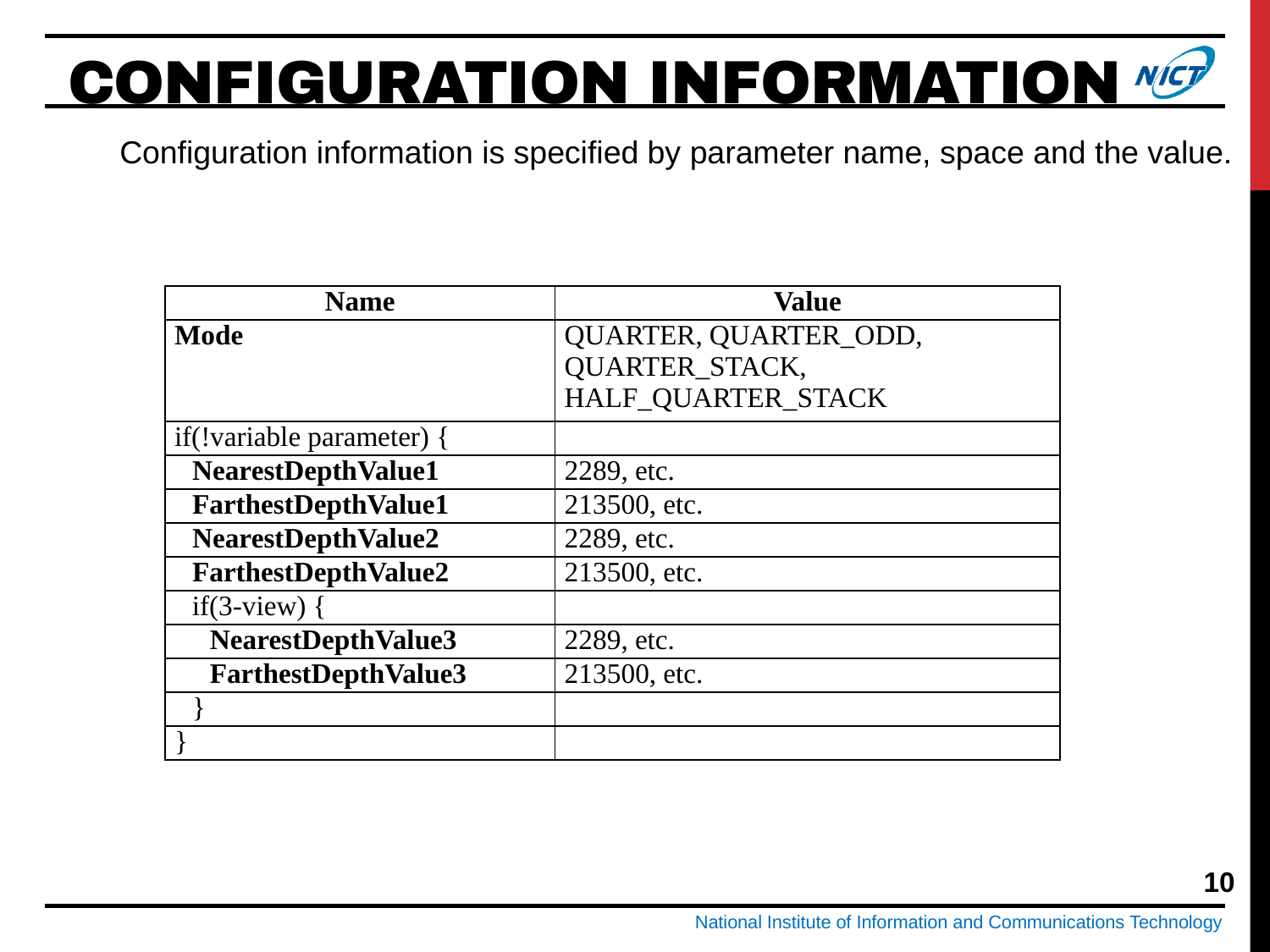

Configuration information

Configuration information is specified by parameter name, space and the value.
| Name | Value |
| --- | --- |
| Mode | QUARTER, QUARTER\_ODD, QUARTER\_STACK, HALF\_QUARTER\_STACK |
| if(!variable parameter) { |  |
| NearestDepthValue1 | 2289, etc. |
| FarthestDepthValue1 | 213500, etc. |
| NearestDepthValue2 | 2289, etc. |
| FarthestDepthValue2 | 213500, etc. |
| if(3-view) { |  |
| NearestDepthValue3 | 2289, etc. |
| FarthestDepthValue3 | 213500, etc. |
| } |  |
| } |  |
10